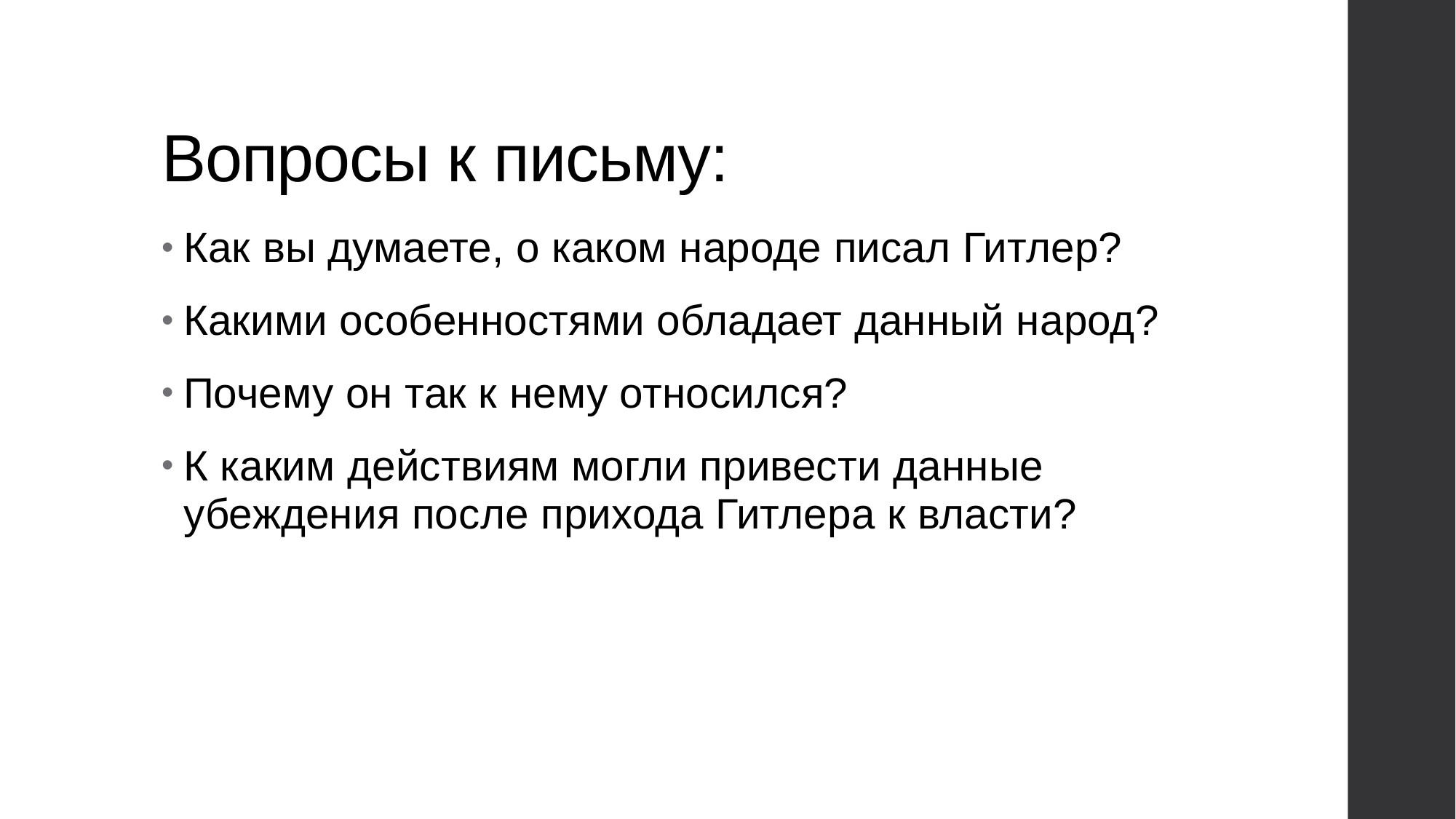

# Вопросы к письму:
Как вы думаете, о каком народе писал Гитлер?
Какими особенностями обладает данный народ?
Почему он так к нему относился?
К каким действиям могли привести данные убеждения после прихода Гитлера к власти?